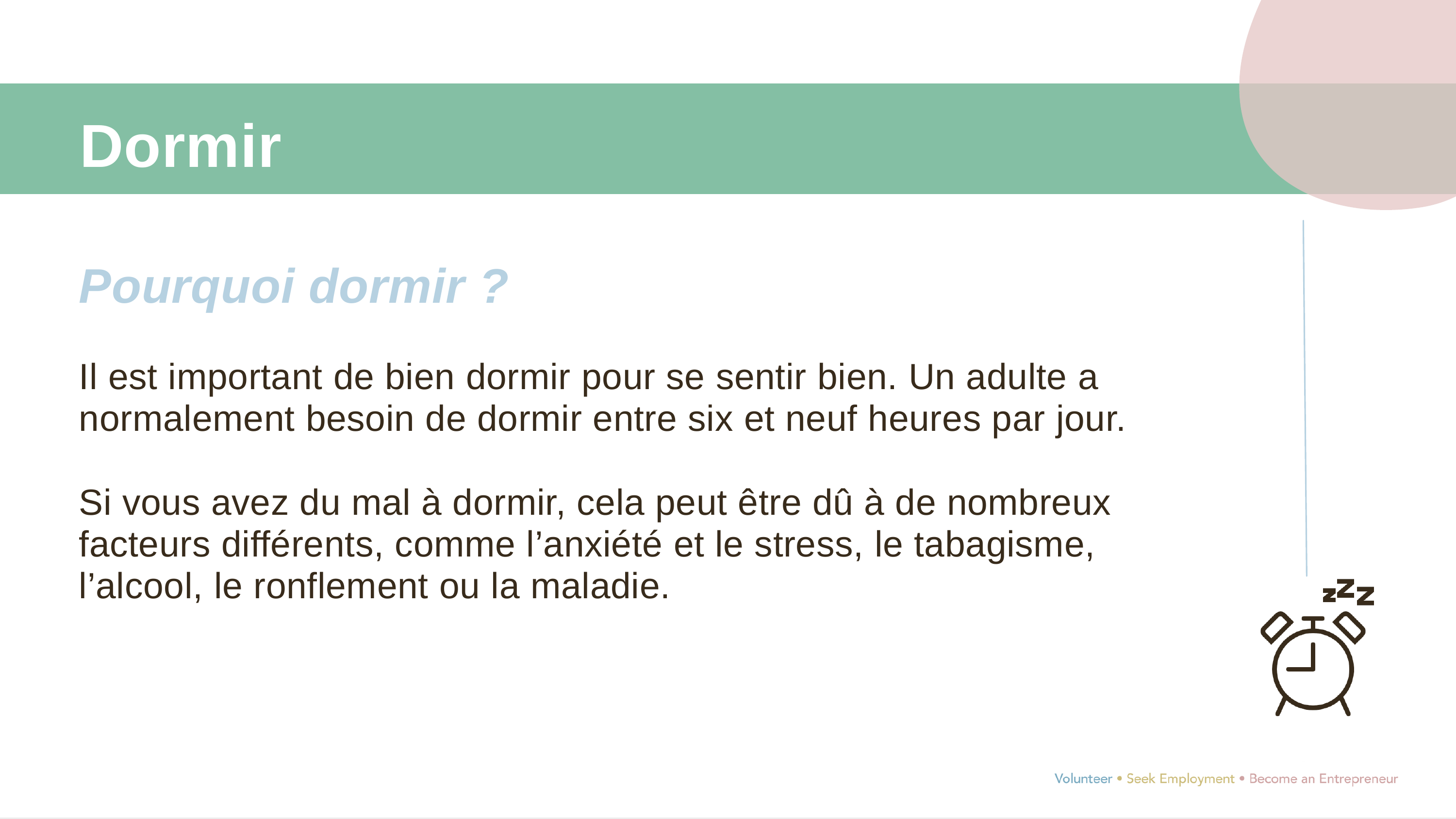

Dormir

Pourquoi dormir ?

Il est important de bien dormir pour se sentir bien. Un adulte a normalement besoin de dormir entre six et neuf heures par jour.

Si vous avez du mal à dormir, cela peut être dû à de nombreux facteurs différents, comme l’anxiété et le stress, le tabagisme, l’alcool, le ronflement ou la maladie.